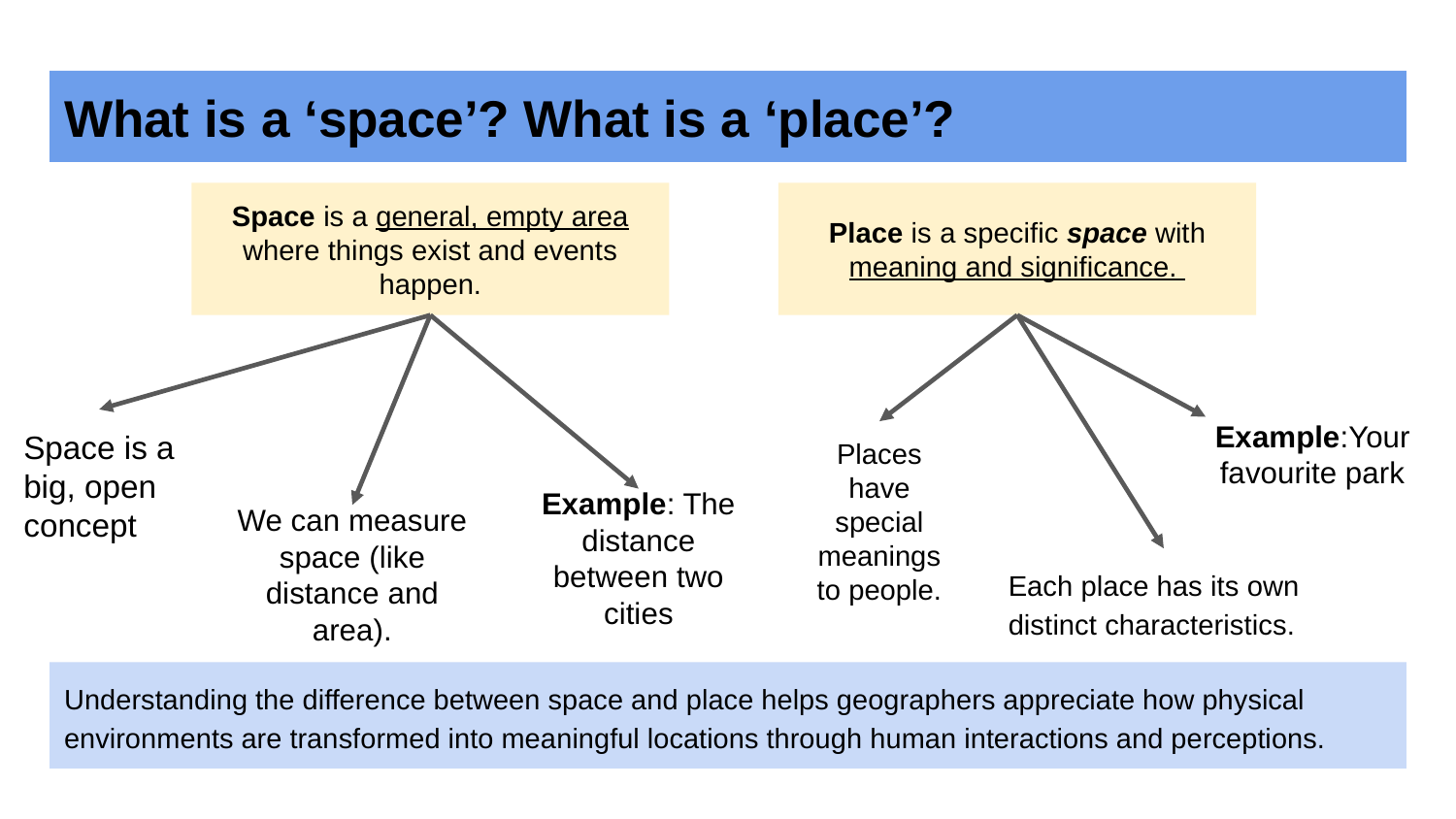

# What is a ‘space’? What is a ‘place’?
Space is a general, empty area where things exist and events happen.
Place is a specific space with meaning and significance.
Example:Your favourite park
Space is a big, open concept
Places have special meanings to people.
Example: The distance between two cities
We can measure space (like distance and area).
Each place has its own distinct characteristics.
Understanding the difference between space and place helps geographers appreciate how physical environments are transformed into meaningful locations through human interactions and perceptions.